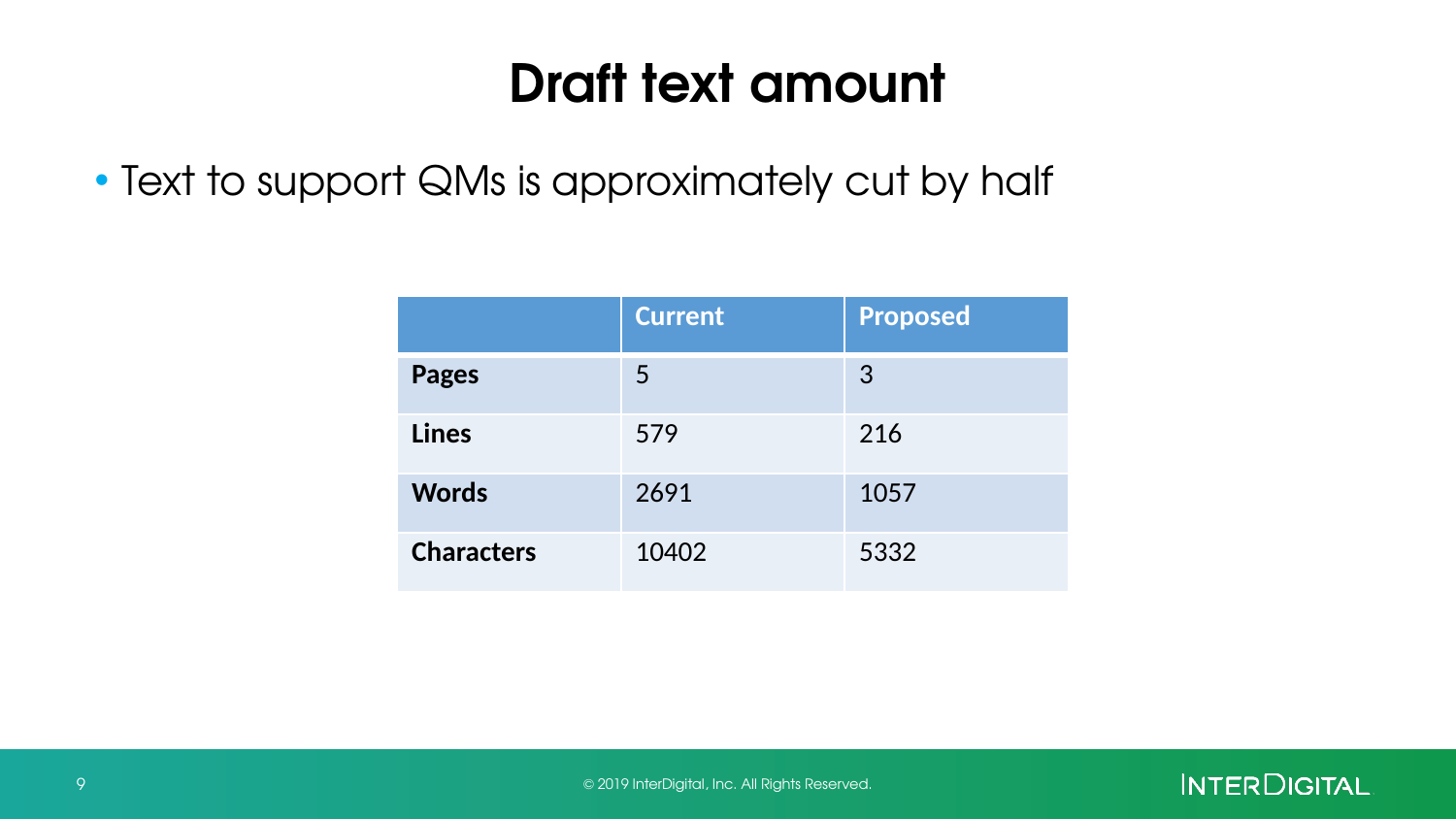

Draft text amount
Text to support QMs is approximately cut by half
|  | Current | Proposed |
| --- | --- | --- |
| Pages | 5 | 3 |
| Lines | 579 | 216 |
| Words | 2691 | 1057 |
| Characters | 10402 | 5332 |
9
© 2019 InterDigital, Inc. All Rights Reserved.